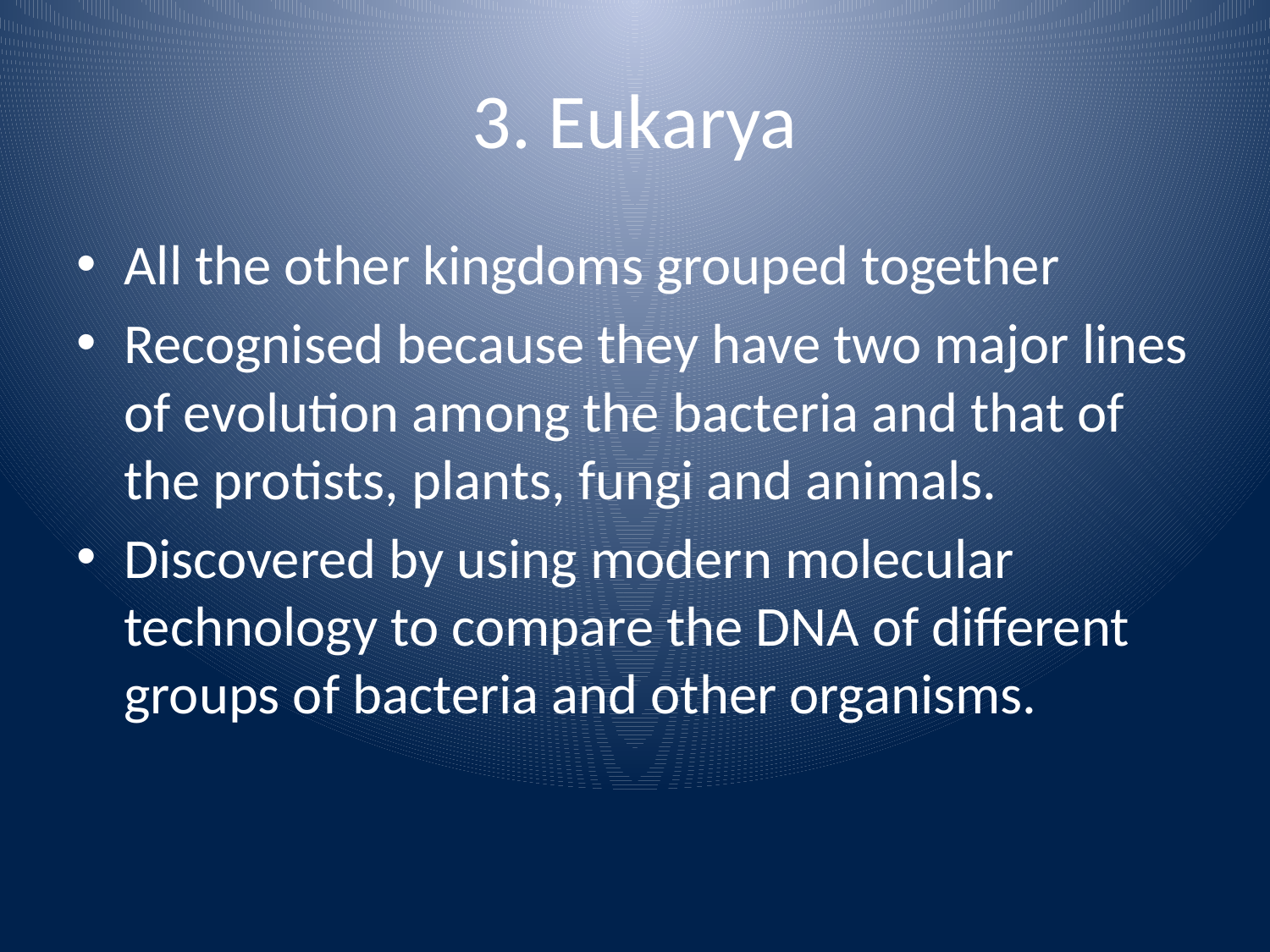

# 3. Eukarya
All the other kingdoms grouped together
Recognised because they have two major lines of evolution among the bacteria and that of the protists, plants, fungi and animals.
Discovered by using modern molecular technology to compare the DNA of different groups of bacteria and other organisms.